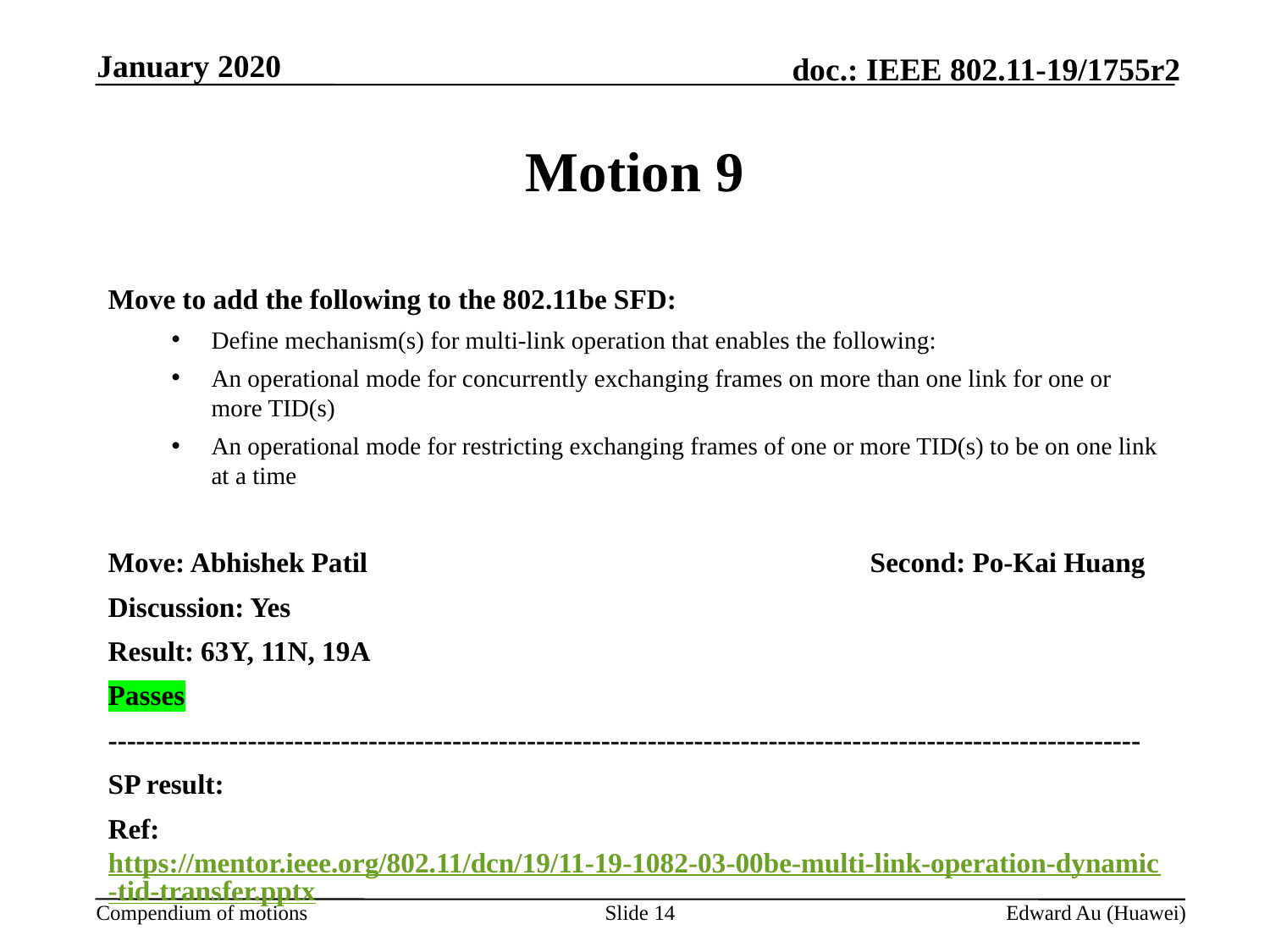

January 2020
# Motion 9
Move to add the following to the 802.11be SFD:
Define mechanism(s) for multi-link operation that enables the following:
An operational mode for concurrently exchanging frames on more than one link for one or more TID(s)
An operational mode for restricting exchanging frames of one or more TID(s) to be on one link at a time

Move: Abhishek Patil				Second: Po-Kai Huang
Discussion: Yes
Result: 63Y, 11N, 19A
Passes
---------------------------------------------------------------------------------------------------------------
SP result:
Ref: https://mentor.ieee.org/802.11/dcn/19/11-19-1082-03-00be-multi-link-operation-dynamic-tid-transfer.pptx
Slide 14
Edward Au (Huawei)